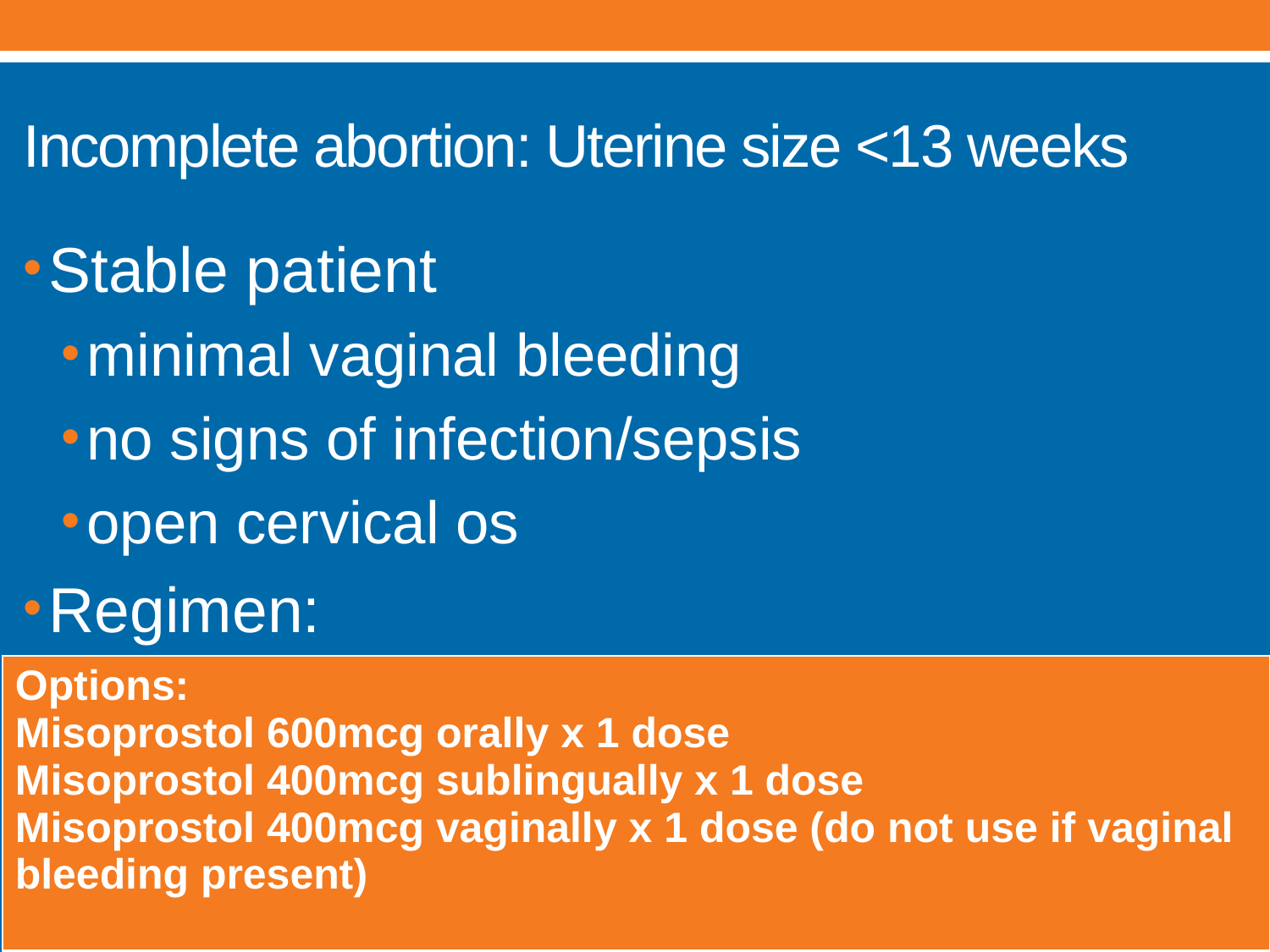

# Incomplete abortion: Uterine size <13 weeks
Stable patient
minimal vaginal bleeding
no signs of infection/sepsis
open cervical os
Regimen:

| Options: Misoprostol 600mcg orally x 1 dose Misoprostol 400mcg sublingually x 1 dose Misoprostol 400mcg vaginally x 1 dose (do not use if vaginal bleeding present) |
| --- |